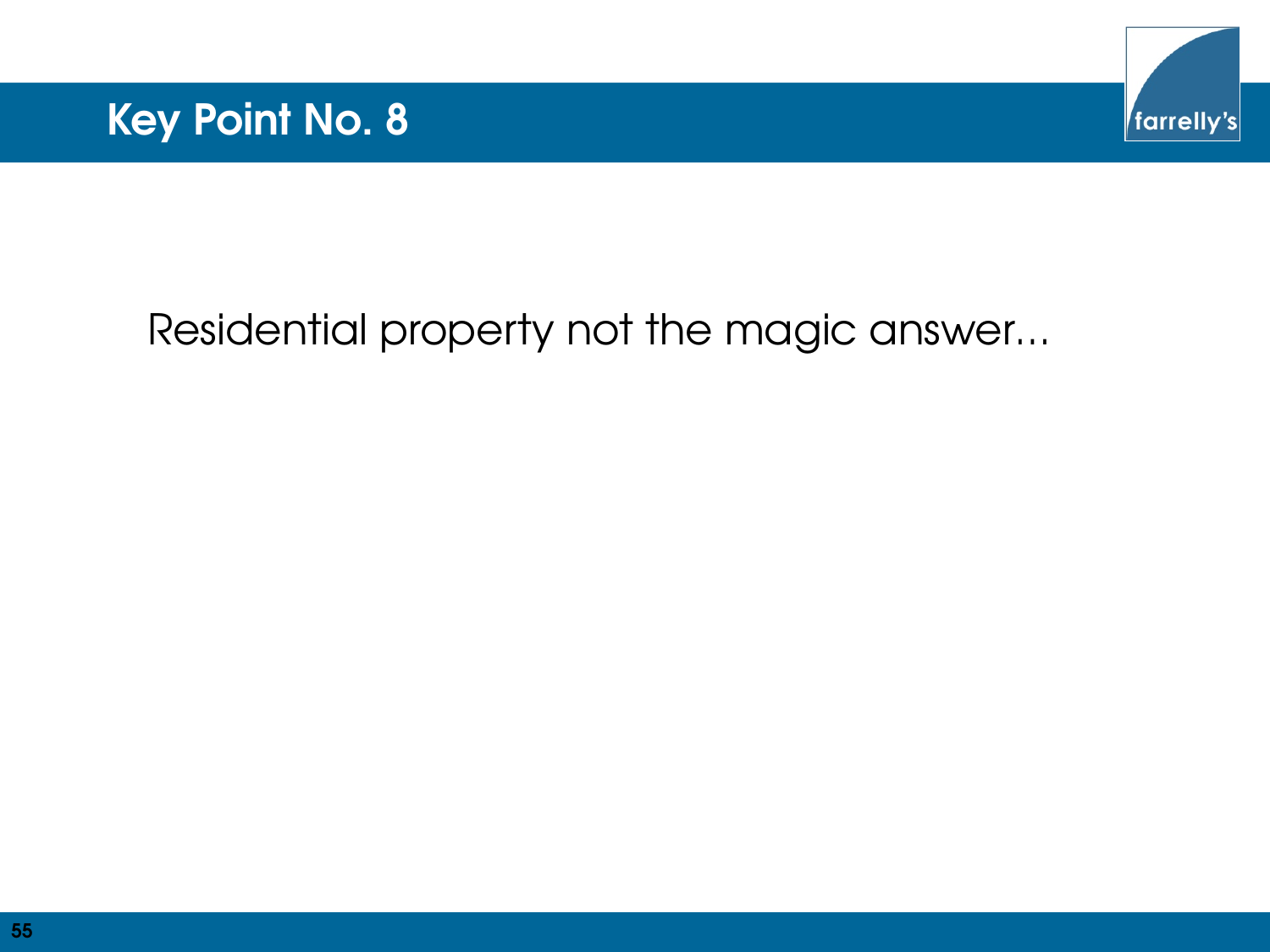

Key Point No. 8
Residential property not the magic answer…
55